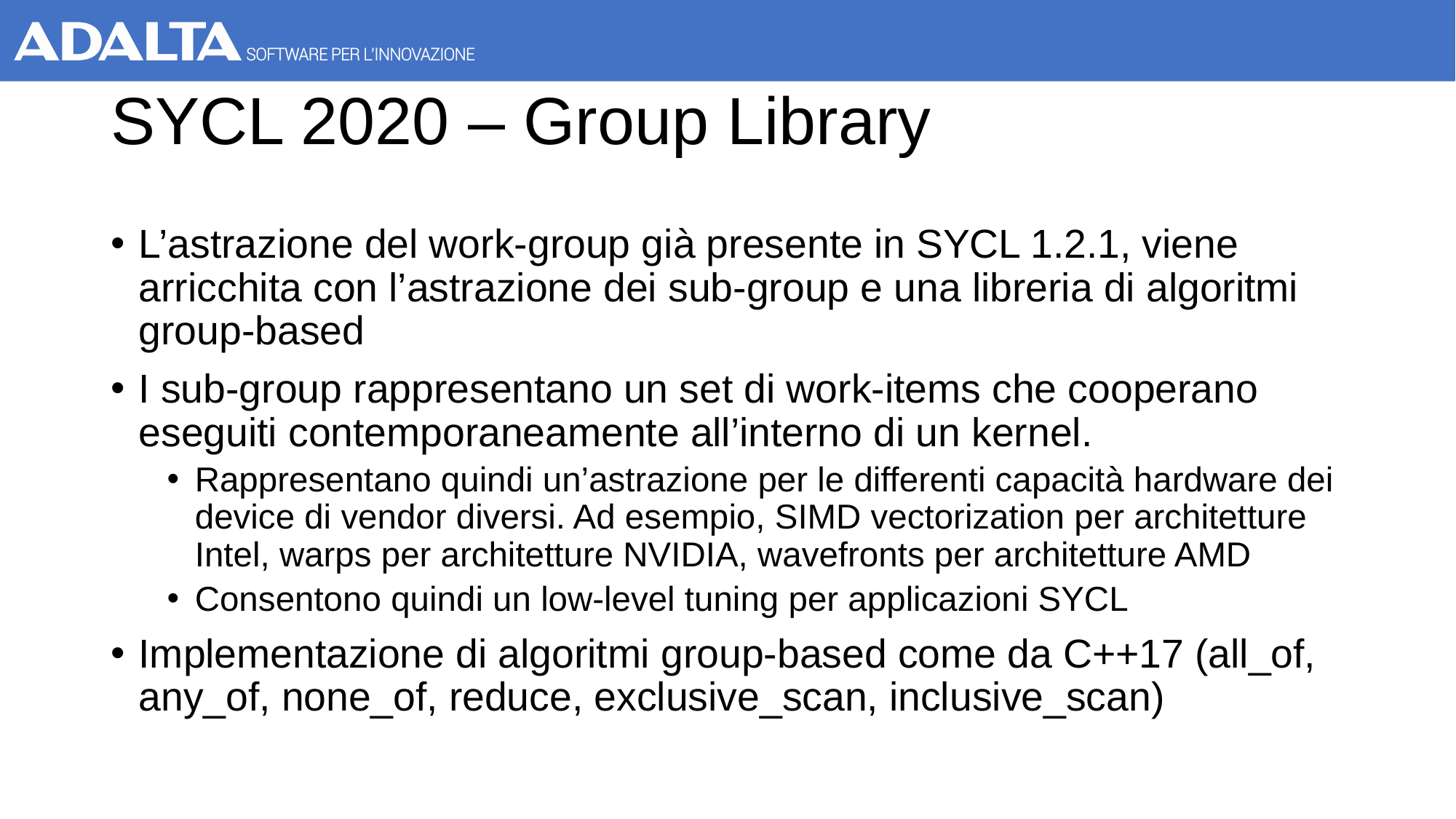

# SYCL 2020 – Group Library
L’astrazione del work-group già presente in SYCL 1.2.1, viene arricchita con l’astrazione dei sub-group e una libreria di algoritmi group-based
I sub-group rappresentano un set di work-items che cooperano eseguiti contemporaneamente all’interno di un kernel.
Rappresentano quindi un’astrazione per le differenti capacità hardware dei device di vendor diversi. Ad esempio, SIMD vectorization per architetture Intel, warps per architetture NVIDIA, wavefronts per architetture AMD
Consentono quindi un low-level tuning per applicazioni SYCL
Implementazione di algoritmi group-based come da C++17 (all_of, any_of, none_of, reduce, exclusive_scan, inclusive_scan)